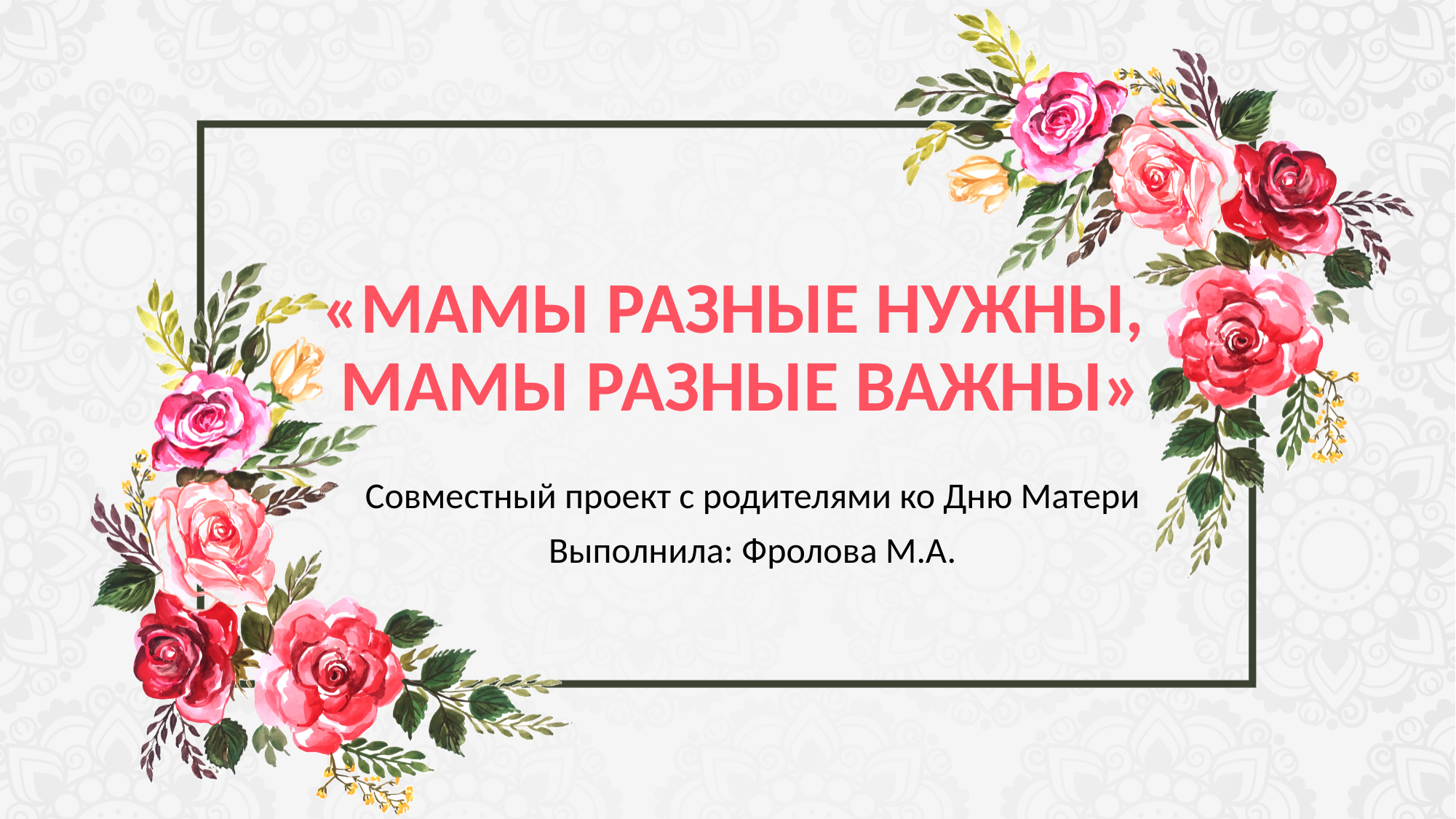

# «МАМЫ РАЗНЫЕ НУЖНЫ, МАМЫ РАЗНЫЕ ВАЖНЫ»
Совместный проект с родителями ко Дню Матери
Выполнила: Фролова М.А.